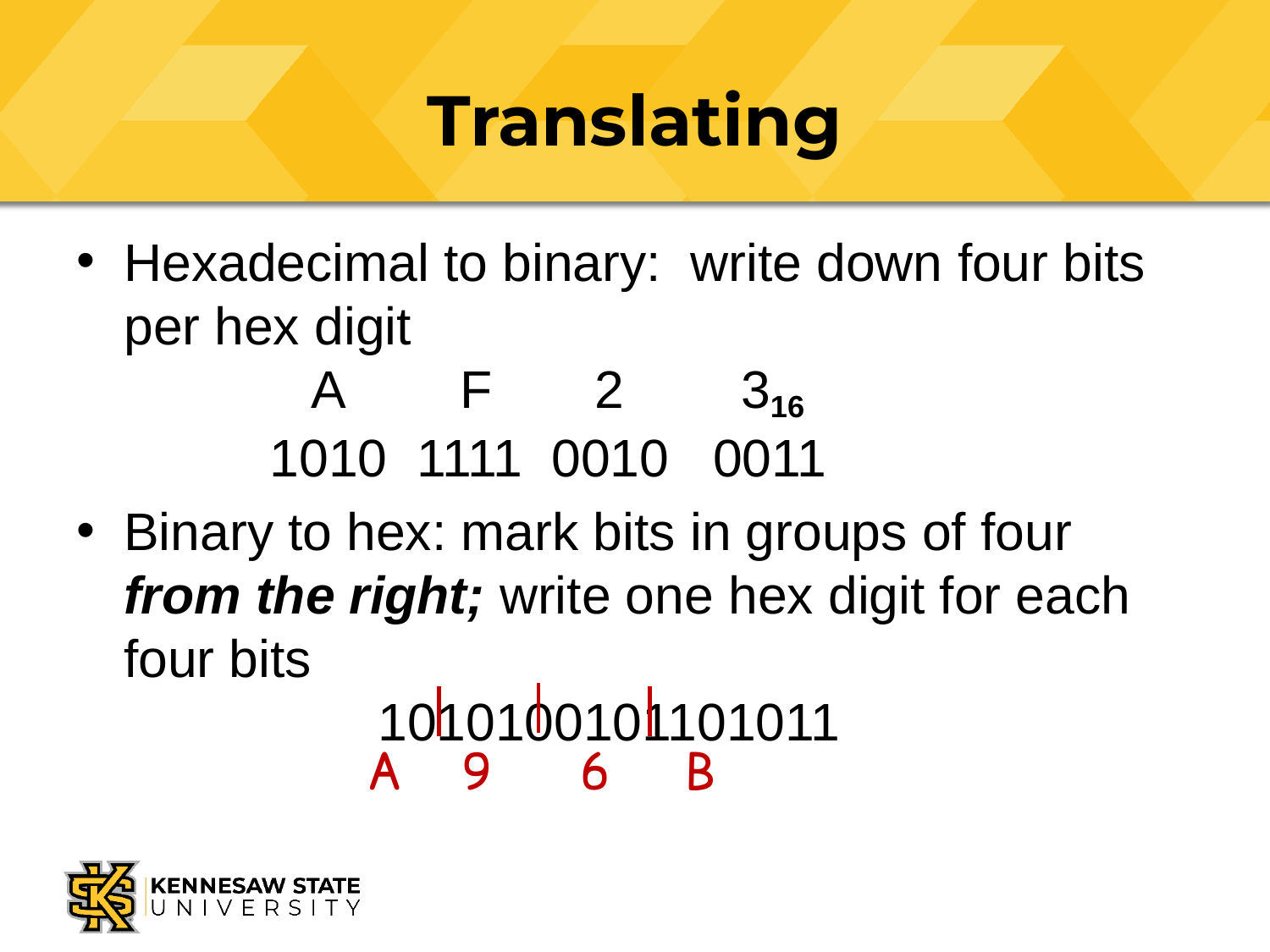

# Translating
Hexadecimal to binary:  write down four bits per hex digit
             A        F       2        316
          1010  1111  0010   0011
Binary to hex: mark bits in groups of four from the right; write one hex digit for each four bits
		1010100101101011
        A    9      6     B